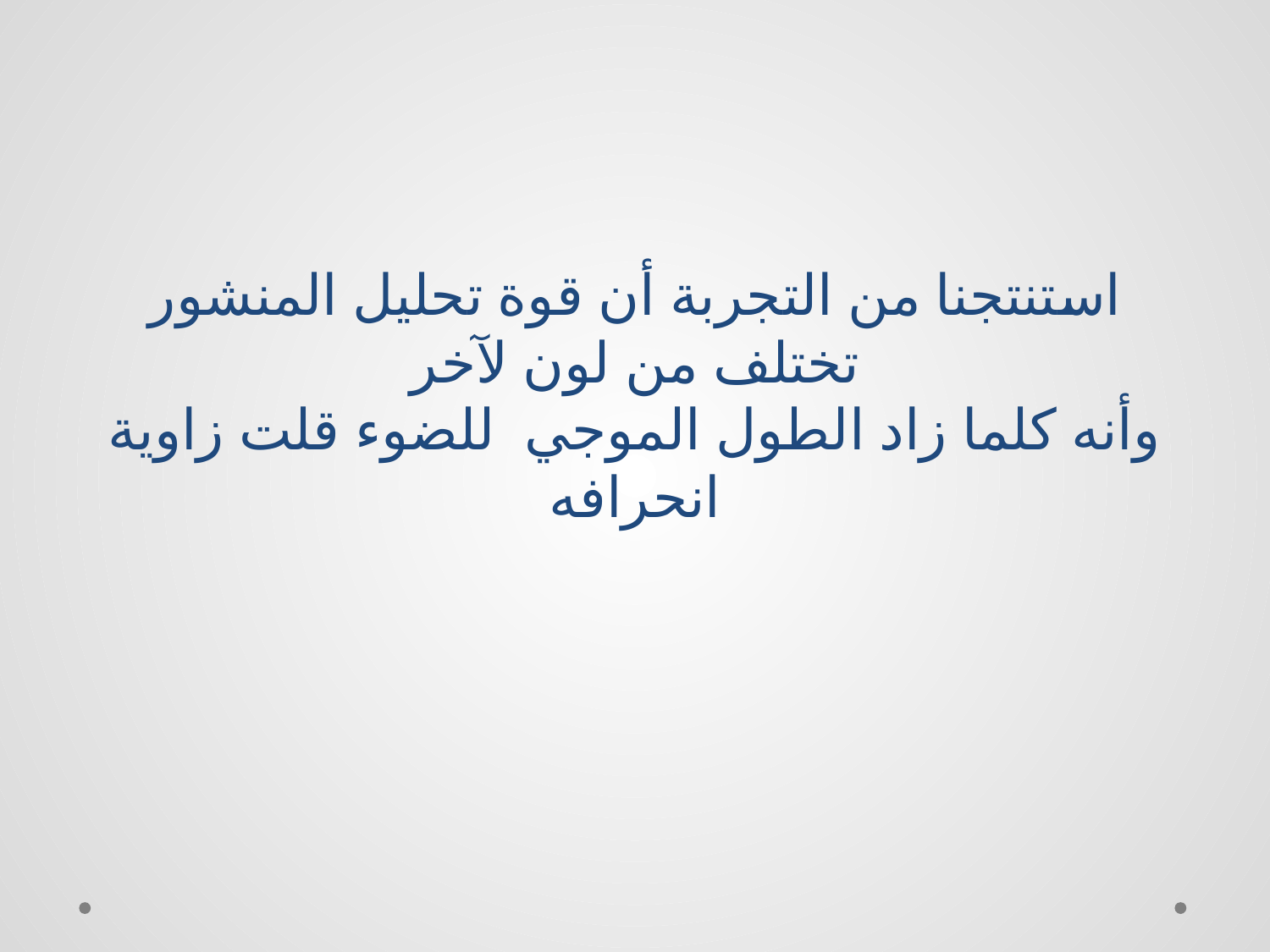

# استنتجنا من التجربة أن قوة تحليل المنشور تختلف من لون لآخر وأنه كلما زاد الطول الموجي  للضوء قلت زاوية انحرافه